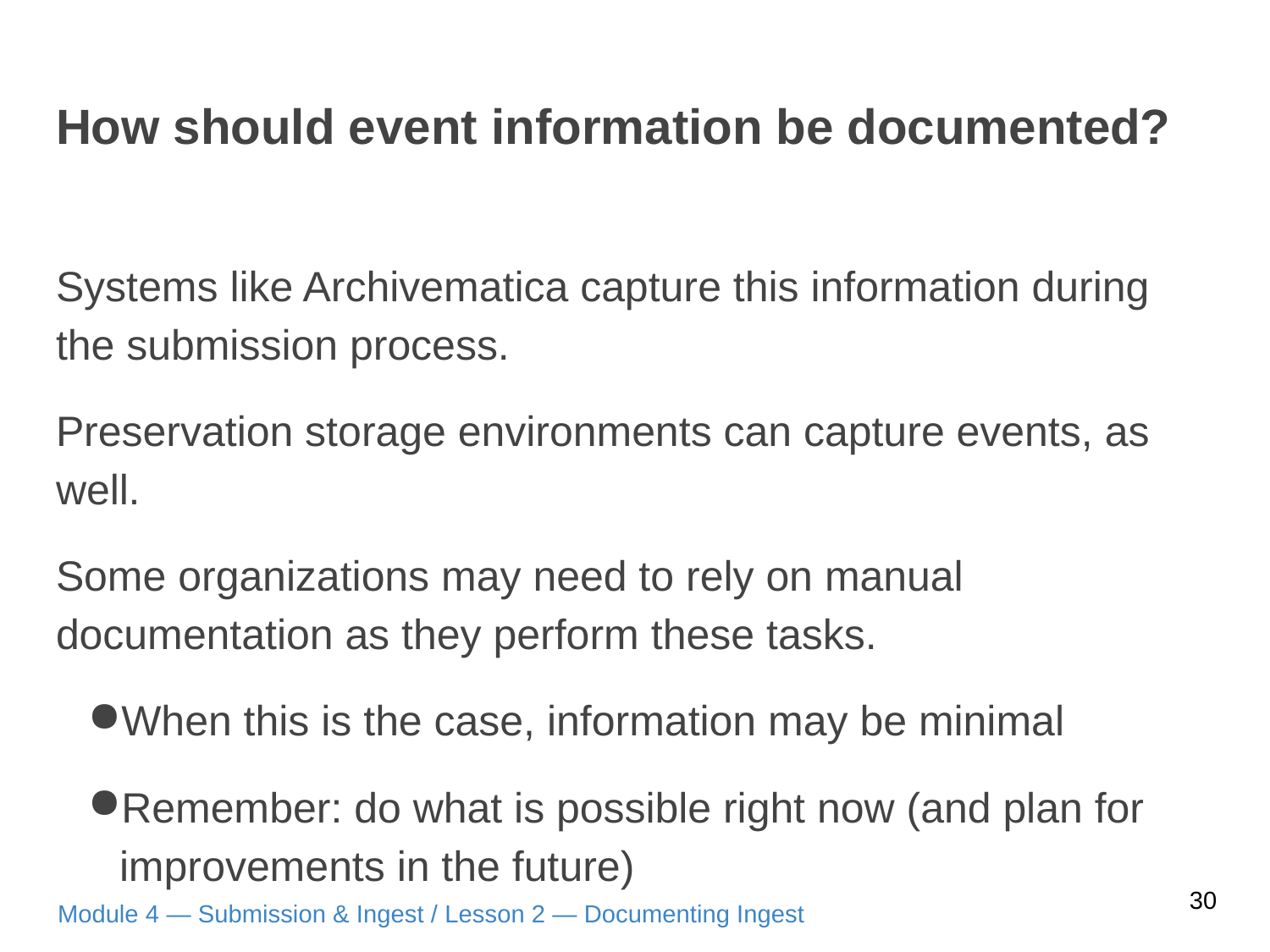

# How should event information be documented?
Systems like Archivematica capture this information during the submission process.
Preservation storage environments can capture events, as well.
Some organizations may need to rely on manual documentation as they perform these tasks.
When this is the case, information may be minimal
Remember: do what is possible right now (and plan for improvements in the future)

30
Module 4 — Submission & Ingest / Lesson 2 — Documenting Ingest